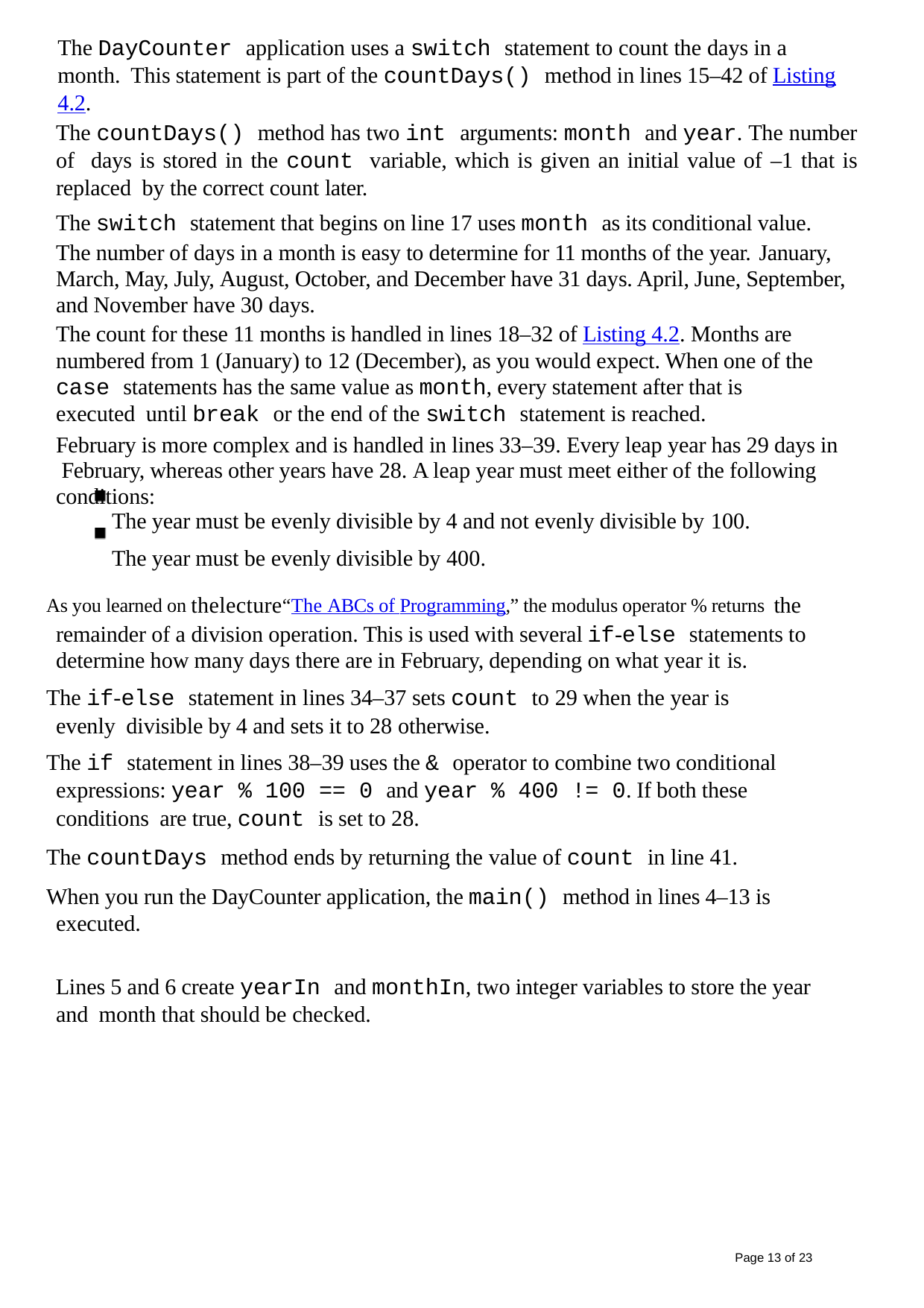

The DayCounter application uses a switch statement to count the days in a month.  This statement is part of the countDays() method in lines 15–42 of Listing 4.2.
The countDays() method has two int arguments: month and year. The number of  days is stored in the count variable, which is given an initial value of –1 that is replaced  by the correct count later.
The switch statement that begins on line 17 uses month as its conditional value.  The number of days in a month is easy to determine for 11 months of the year. January,
March, May, July, August, October, and December have 31 days. April, June, September,  and November have 30 days.
The count for these 11 months is handled in lines 18–32 of Listing 4.2. Months are  numbered from 1 (January) to 12 (December), as you would expect. When one of the  case statements has the same value as month, every statement after that is executed  until break or the end of the switch statement is reached.
February is more complex and is handled in lines 33–39. Every leap year has 29 days in  February, whereas other years have 28. A leap year must meet either of the following  conditions:
The year must be evenly divisible by 4 and not evenly divisible by 100.
The year must be evenly divisible by 400.
As you learned on thelecture“The ABCs of Programming,” the modulus operator % returns  the remainder of a division operation. This is used with several if-else statements to  determine how many days there are in February, depending on what year it is.
The if-else statement in lines 34–37 sets count to 29 when the year is evenly  divisible by 4 and sets it to 28 otherwise.
The if statement in lines 38–39 uses the & operator to combine two conditional  expressions: year % 100 == 0 and year % 400 != 0. If both these conditions  are true, count is set to 28.
The countDays method ends by returning the value of count in line 41.
When you run the DayCounter application, the main() method in lines 4–13 is executed.

Lines 5 and 6 create yearIn and monthIn, two integer variables to store the year and  month that should be checked.

Page 13 of 23